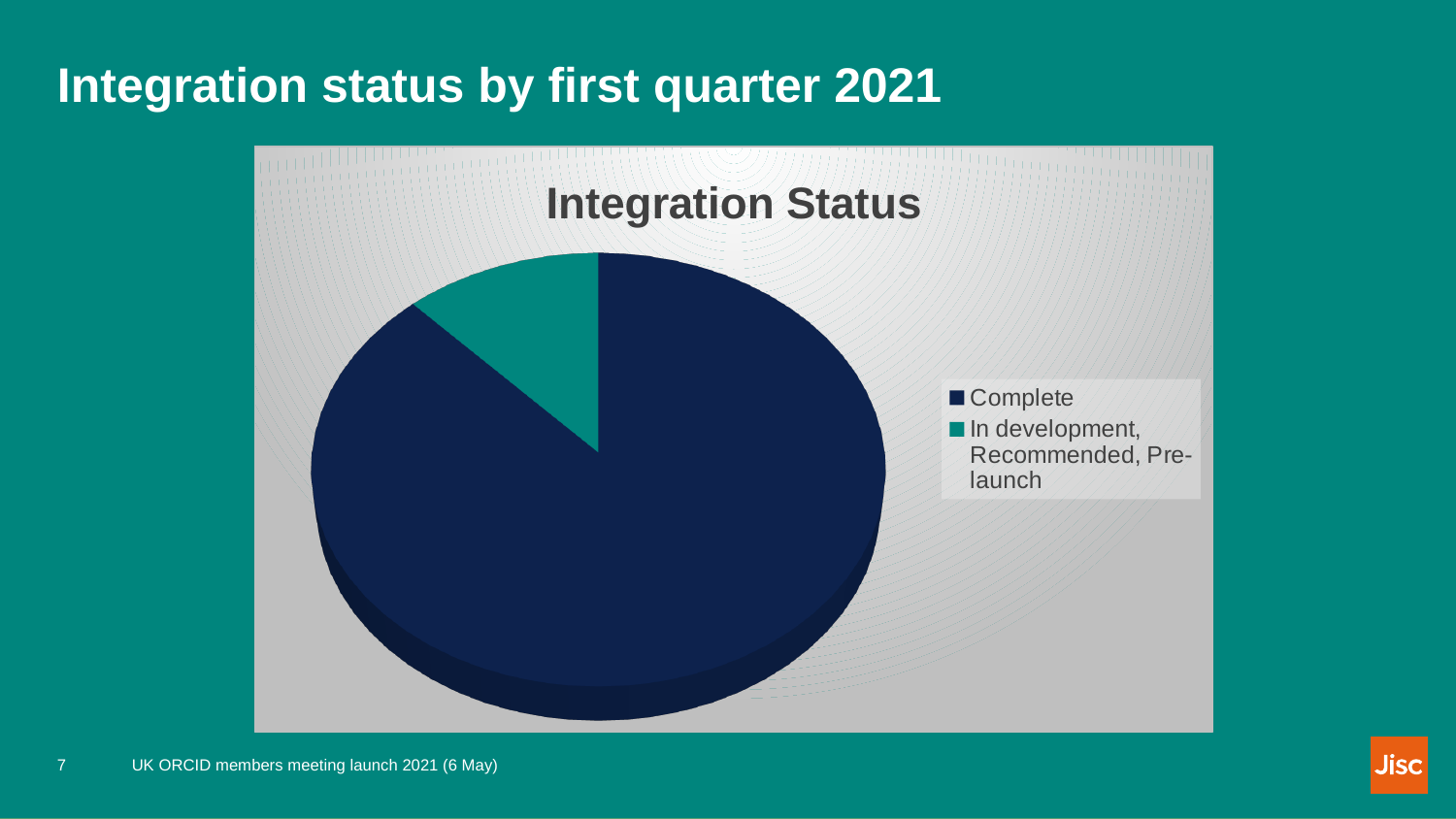

# Integration status by first quarter 2021

[unsupported chart]

7
UK ORCID members meeting launch 2021 (6 May)